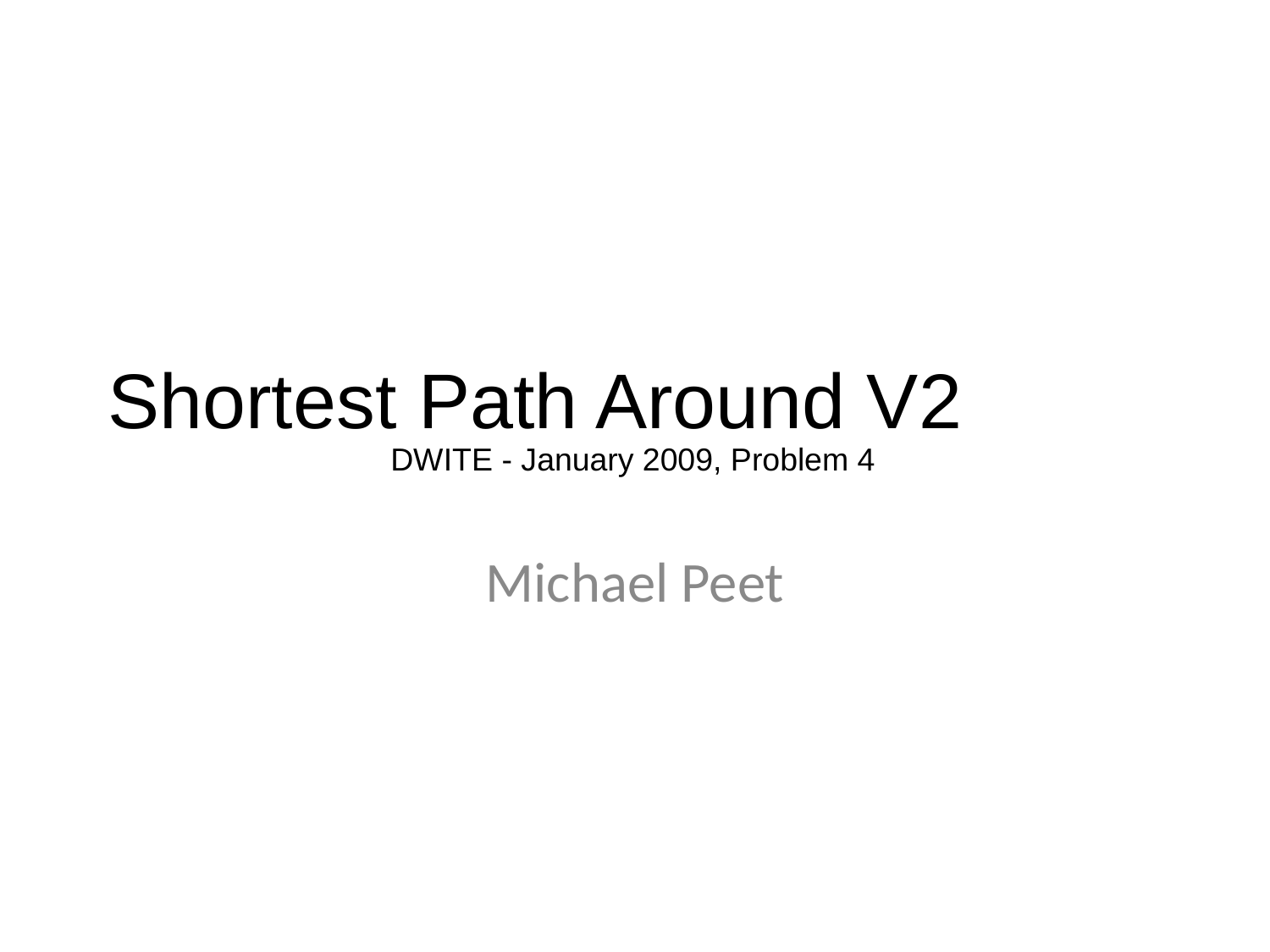

Shortest Path Around V2
DWITE - January 2009, Problem 4
Michael Peet